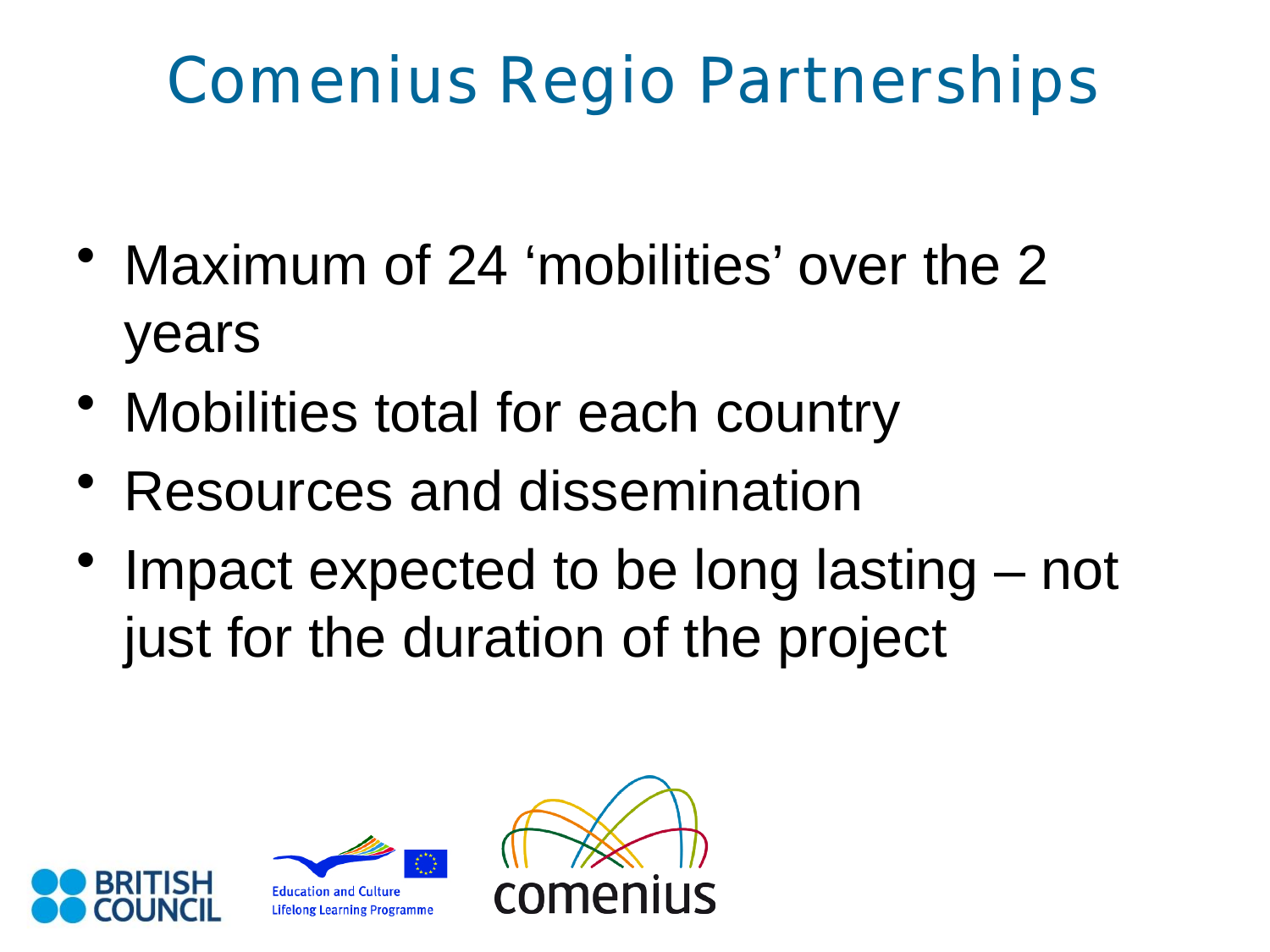

# Comenius Regio Partnerships
Maximum of 24 ‘mobilities’ over the 2 years
Mobilities total for each country
Resources and dissemination
Impact expected to be long lasting – not just for the duration of the project